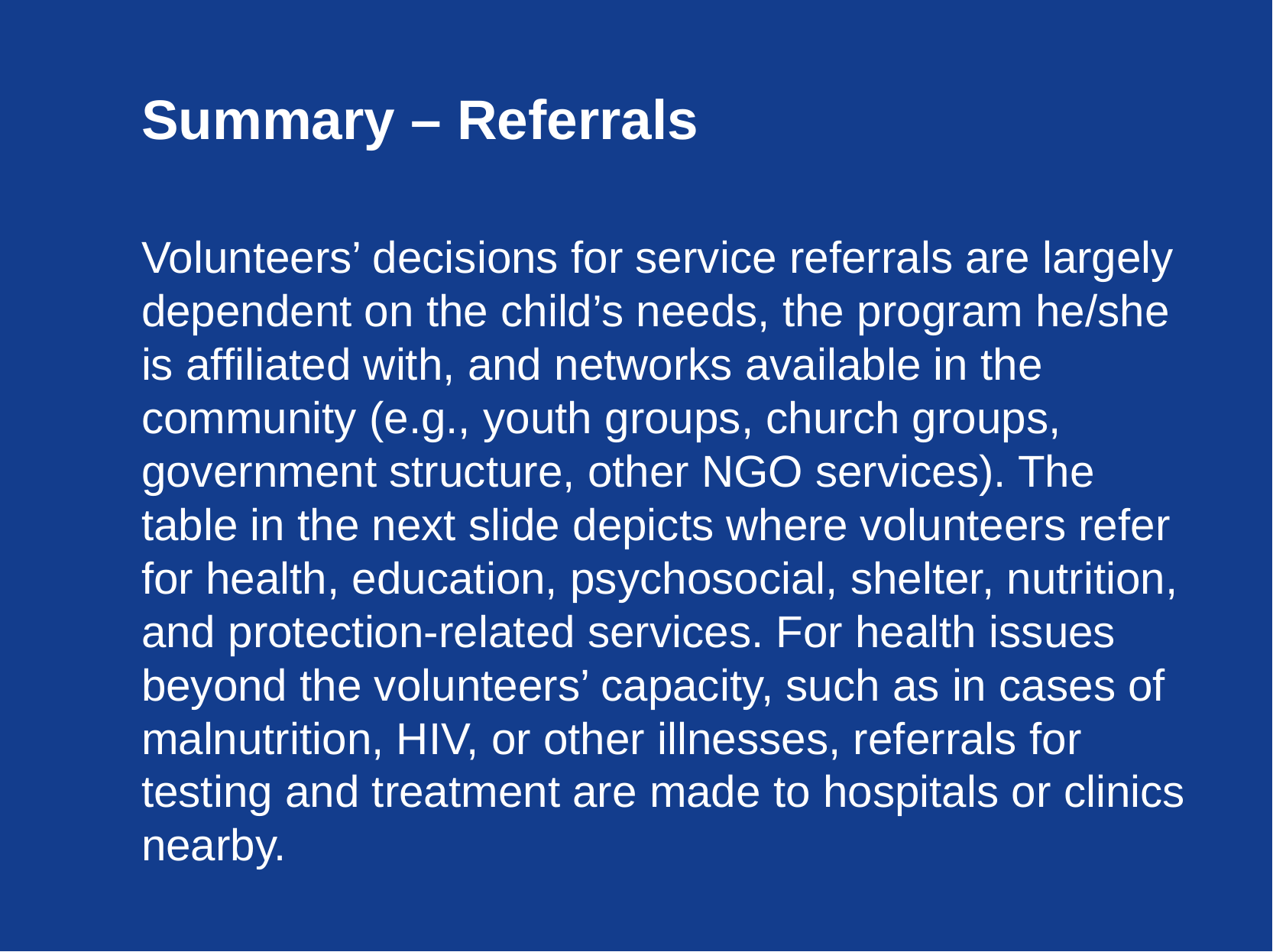

# Summary – Referrals
Volunteers’ decisions for service referrals are largely dependent on the child’s needs, the program he/she is affiliated with, and networks available in the community (e.g., youth groups, church groups, government structure, other NGO services). The table in the next slide depicts where volunteers refer for health, education, psychosocial, shelter, nutrition, and protection-related services. For health issues beyond the volunteers’ capacity, such as in cases of malnutrition, HIV, or other illnesses, referrals for testing and treatment are made to hospitals or clinics nearby.